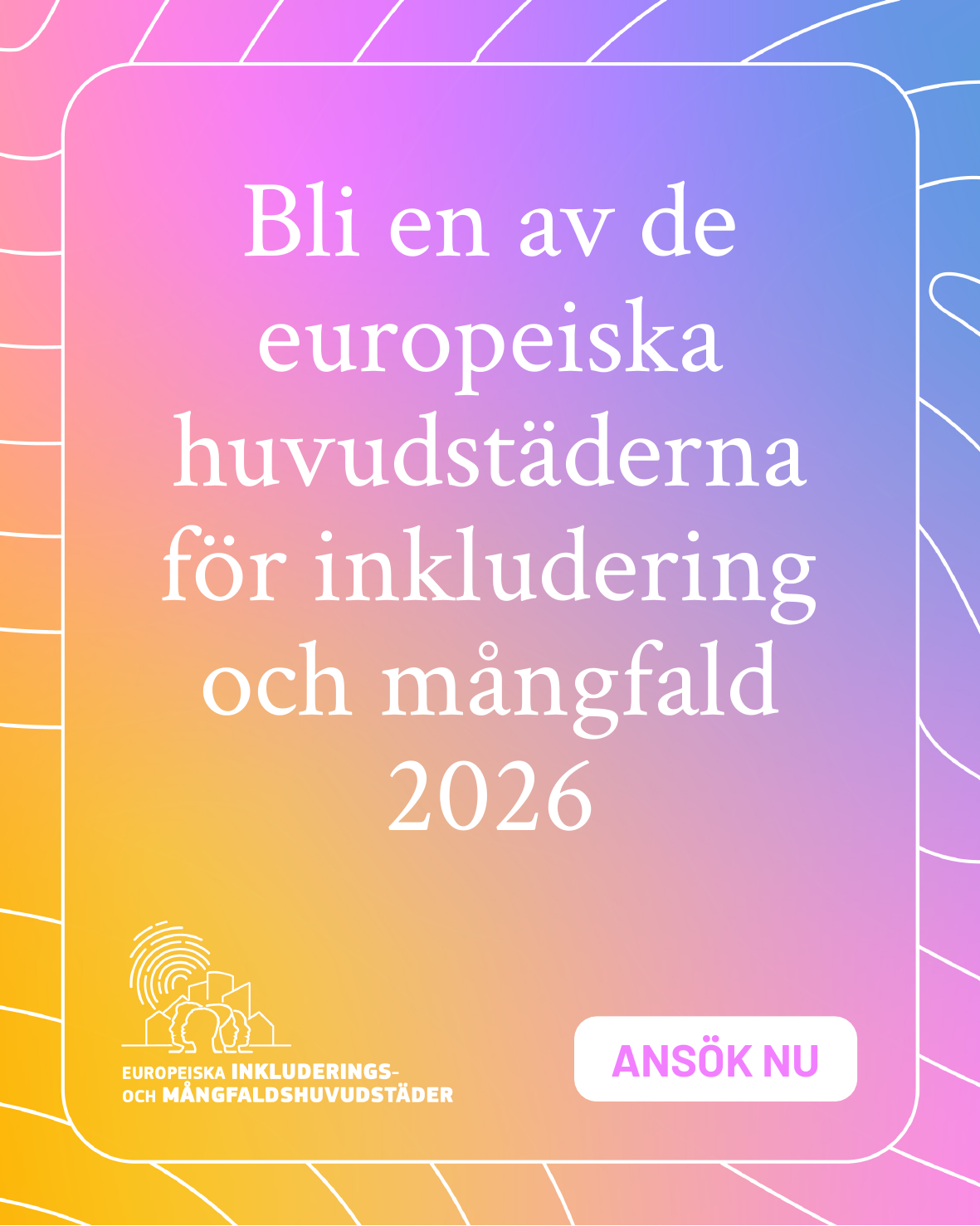

# Bli en av de europeiska huvudstäderna för inkludering och mångfald 2026
ANSÖK NU